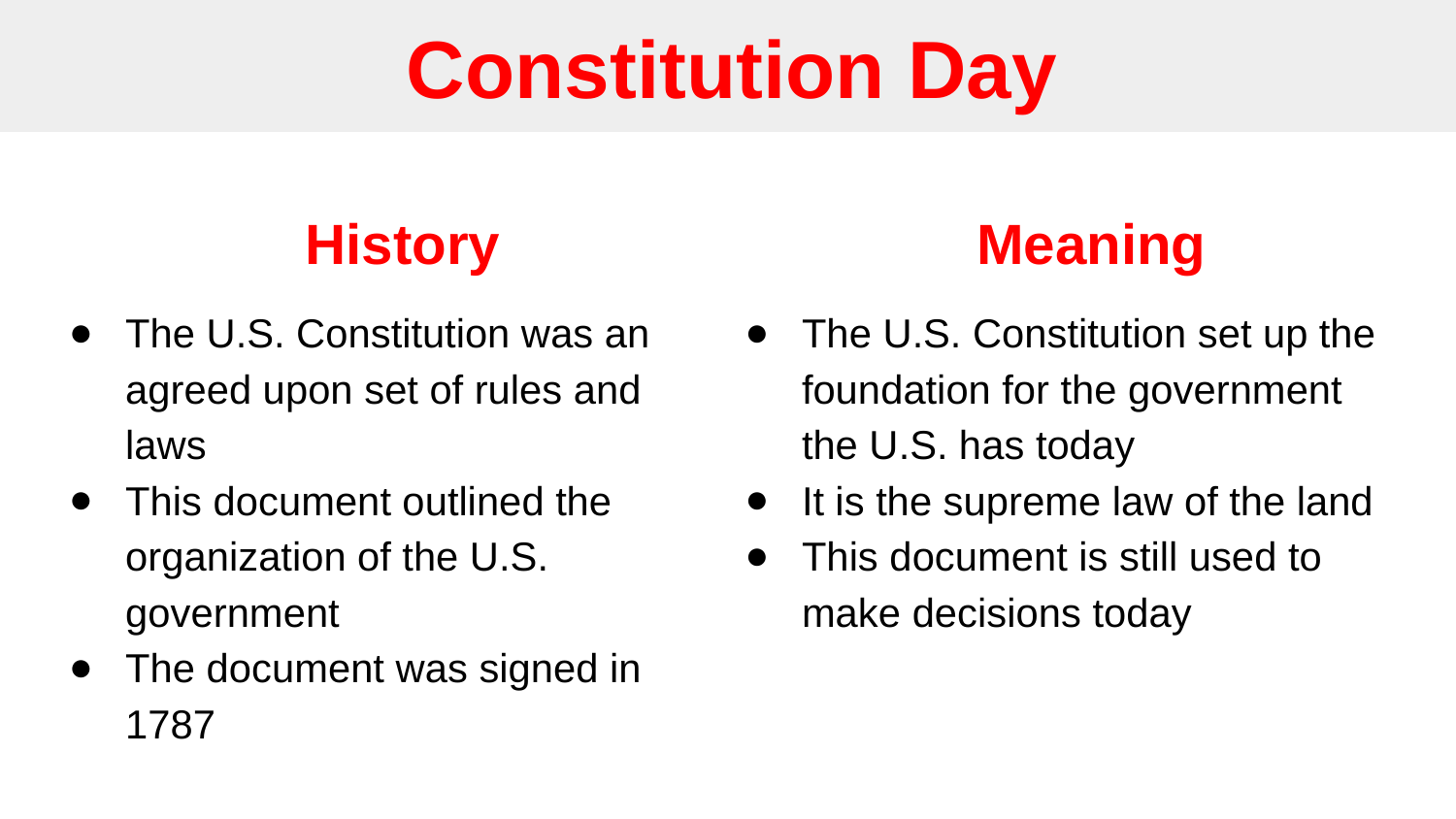

# Constitution Day
History
The U.S. Constitution was an agreed upon set of rules and laws
This document outlined the organization of the U.S. government
The document was signed in 1787
Meaning
The U.S. Constitution set up the foundation for the government the U.S. has today
It is the supreme law of the land
This document is still used to make decisions today